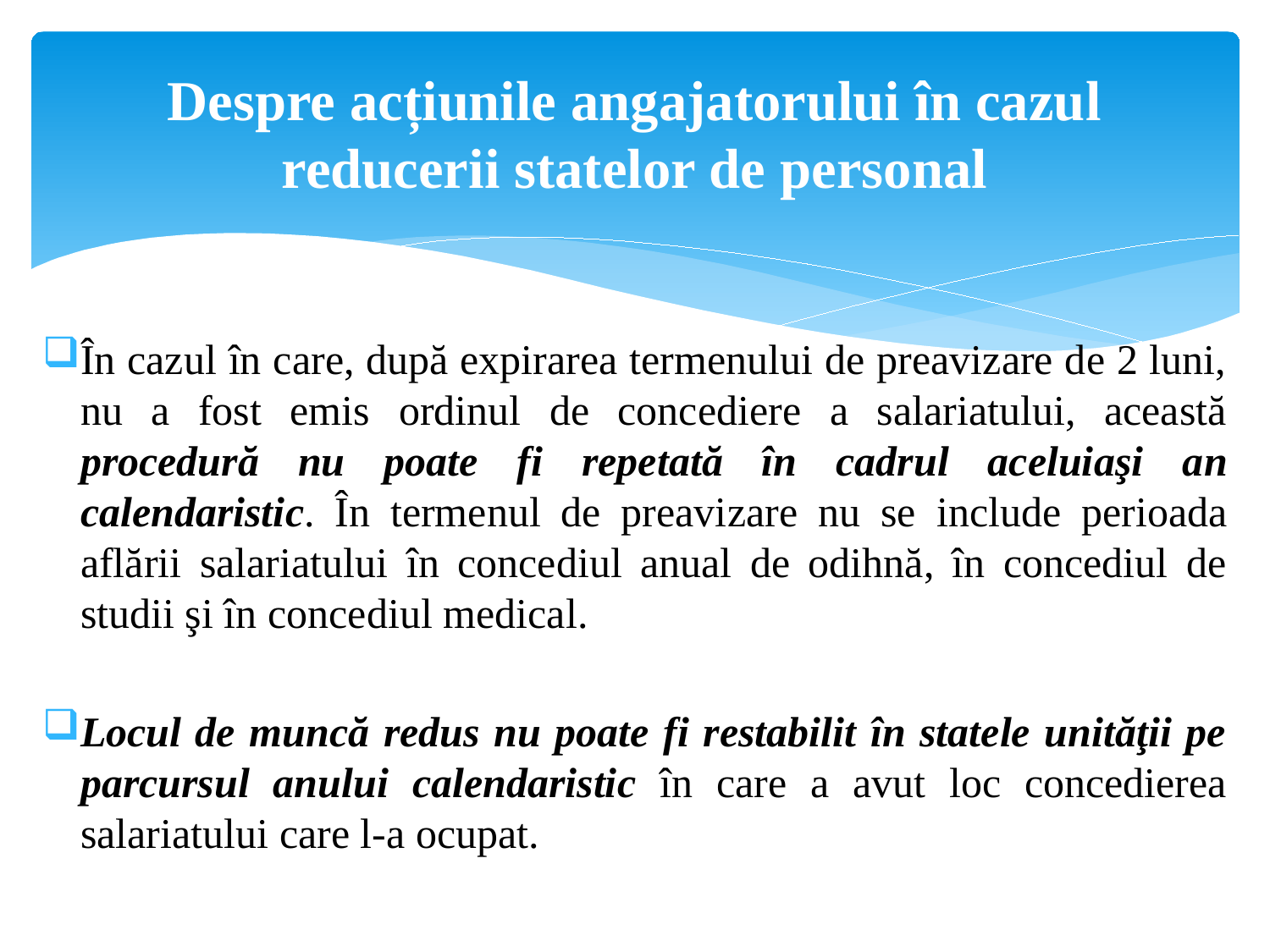

# Despre acțiunile angajatorului în cazul reducerii statelor de personal
În cazul în care, după expirarea termenului de preavizare de 2 luni, nu a fost emis ordinul de concediere a salariatului, această procedură nu poate fi repetată în cadrul aceluiaşi an calendaristic. În termenul de preavizare nu se include perioada aflării salariatului în concediul anual de odihnă, în concediul de studii şi în concediul medical.

Locul de muncă redus nu poate fi restabilit în statele unităţii pe parcursul anului calendaristic în care a avut loc concedierea salariatului care l-a ocupat.